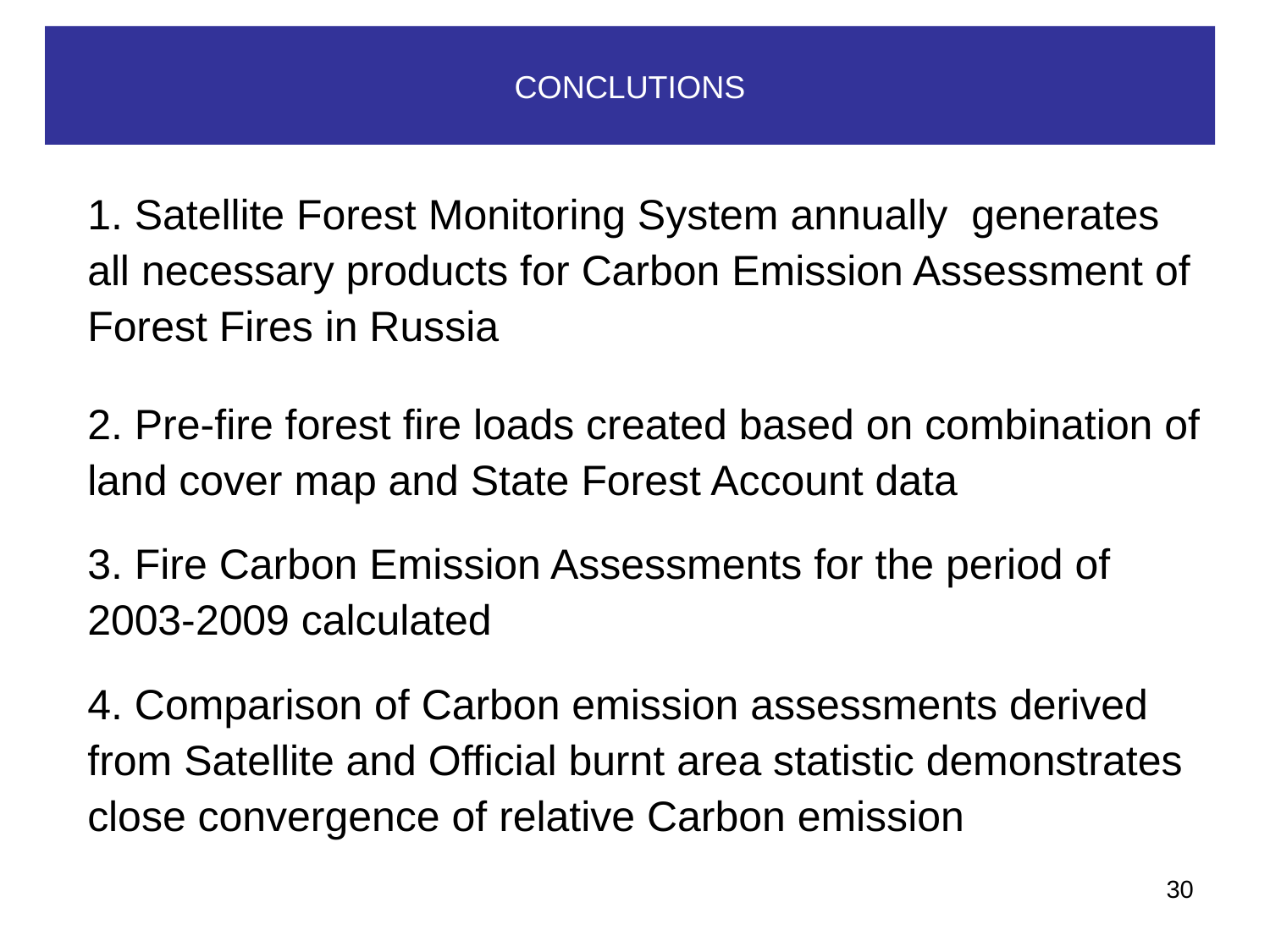

CONCLUTIONS
1. Satellite Forest Monitoring System annually  generates all necessary products for Carbon Emission Assessment of Forest Fires in Russia
2. Pre-fire forest fire loads created based on combination of land cover map and State Forest Account data
3. Fire Carbon Emission Assessments for the period of 2003-2009 calculated
4. Comparison of Carbon emission assessments derived from Satellite and Official burnt area statistic demonstrates close convergence of relative Carbon emission
30